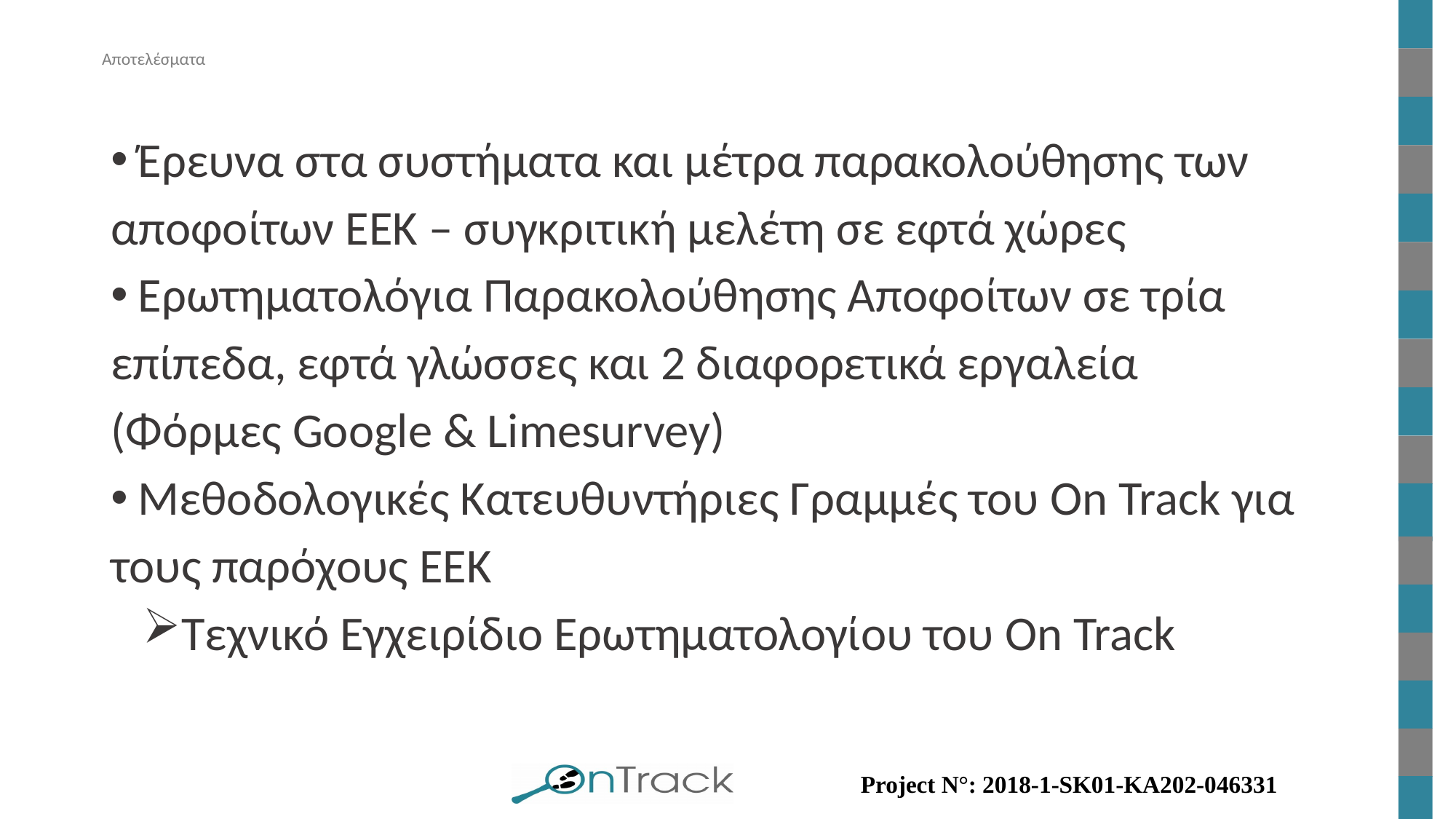

# Αποτελέσματα
Έρευνα στα συστήματα και μέτρα παρακολούθησης των
αποφοίτων ΕΕΚ – συγκριτική μελέτη σε εφτά χώρες
Ερωτηματολόγια Παρακολούθησης Αποφοίτων σε τρία
επίπεδα, εφτά γλώσσες και 2 διαφορετικά εργαλεία
(Φόρμες Google & Limesurvey)
Μεθοδολογικές Κατευθυντήριες Γραμμές του On Track για
τους παρόχους ΕΕΚ
Τεχνικό Εγχειρίδιο Ερωτηματολογίου του On Track